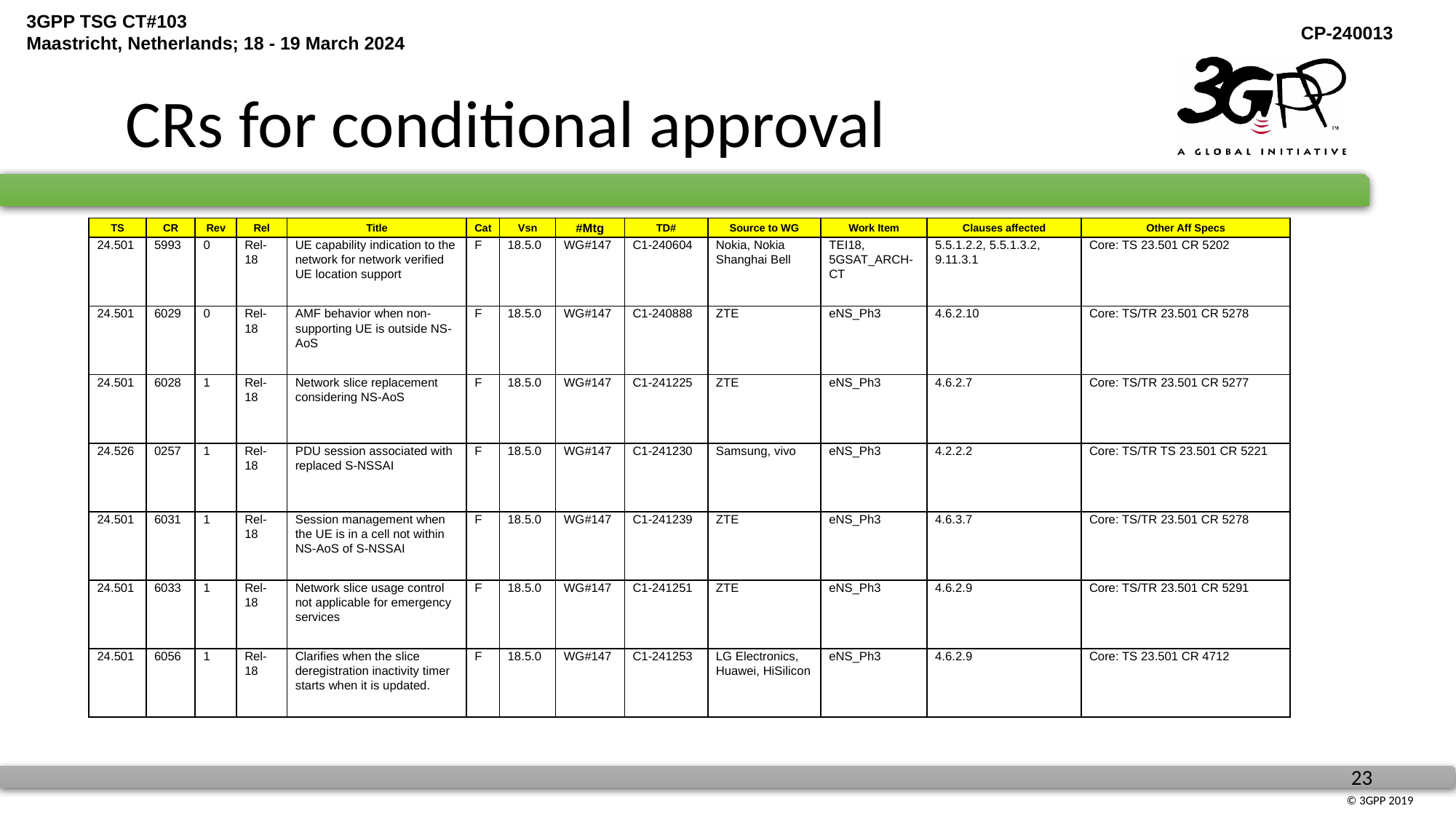

# CRs for conditional approval
| TS | CR | Rev | Rel | Title | Cat | Vsn | #Mtg | TD# | Source to WG | Work Item | Clauses affected | Other Aff Specs |
| --- | --- | --- | --- | --- | --- | --- | --- | --- | --- | --- | --- | --- |
| 24.501 | 5993 | 0 | Rel-18 | UE capability indication to the network for network verified UE location support | F | 18.5.0 | WG#147 | C1-240604 | Nokia, Nokia Shanghai Bell | TEI18, 5GSAT\_ARCH-CT | 5.5.1.2.2, 5.5.1.3.2, 9.11.3.1 | Core: TS 23.501 CR 5202 |
| 24.501 | 6029 | 0 | Rel-18 | AMF behavior when non-supporting UE is outside NS-AoS | F | 18.5.0 | WG#147 | C1-240888 | ZTE | eNS\_Ph3 | 4.6.2.10 | Core: TS/TR 23.501 CR 5278 |
| 24.501 | 6028 | 1 | Rel-18 | Network slice replacement considering NS-AoS | F | 18.5.0 | WG#147 | C1-241225 | ZTE | eNS\_Ph3 | 4.6.2.7 | Core: TS/TR 23.501 CR 5277 |
| 24.526 | 0257 | 1 | Rel-18 | PDU session associated with replaced S-NSSAI | F | 18.5.0 | WG#147 | C1-241230 | Samsung, vivo | eNS\_Ph3 | 4.2.2.2 | Core: TS/TR TS 23.501 CR 5221 |
| 24.501 | 6031 | 1 | Rel-18 | Session management when the UE is in a cell not within NS-AoS of S-NSSAI | F | 18.5.0 | WG#147 | C1-241239 | ZTE | eNS\_Ph3 | 4.6.3.7 | Core: TS/TR 23.501 CR 5278 |
| 24.501 | 6033 | 1 | Rel-18 | Network slice usage control not applicable for emergency services | F | 18.5.0 | WG#147 | C1-241251 | ZTE | eNS\_Ph3 | 4.6.2.9 | Core: TS/TR 23.501 CR 5291 |
| 24.501 | 6056 | 1 | Rel-18 | Clarifies when the slice deregistration inactivity timer starts when it is updated. | F | 18.5.0 | WG#147 | C1-241253 | LG Electronics, Huawei, HiSilicon | eNS\_Ph3 | 4.6.2.9 | Core: TS 23.501 CR 4712 |